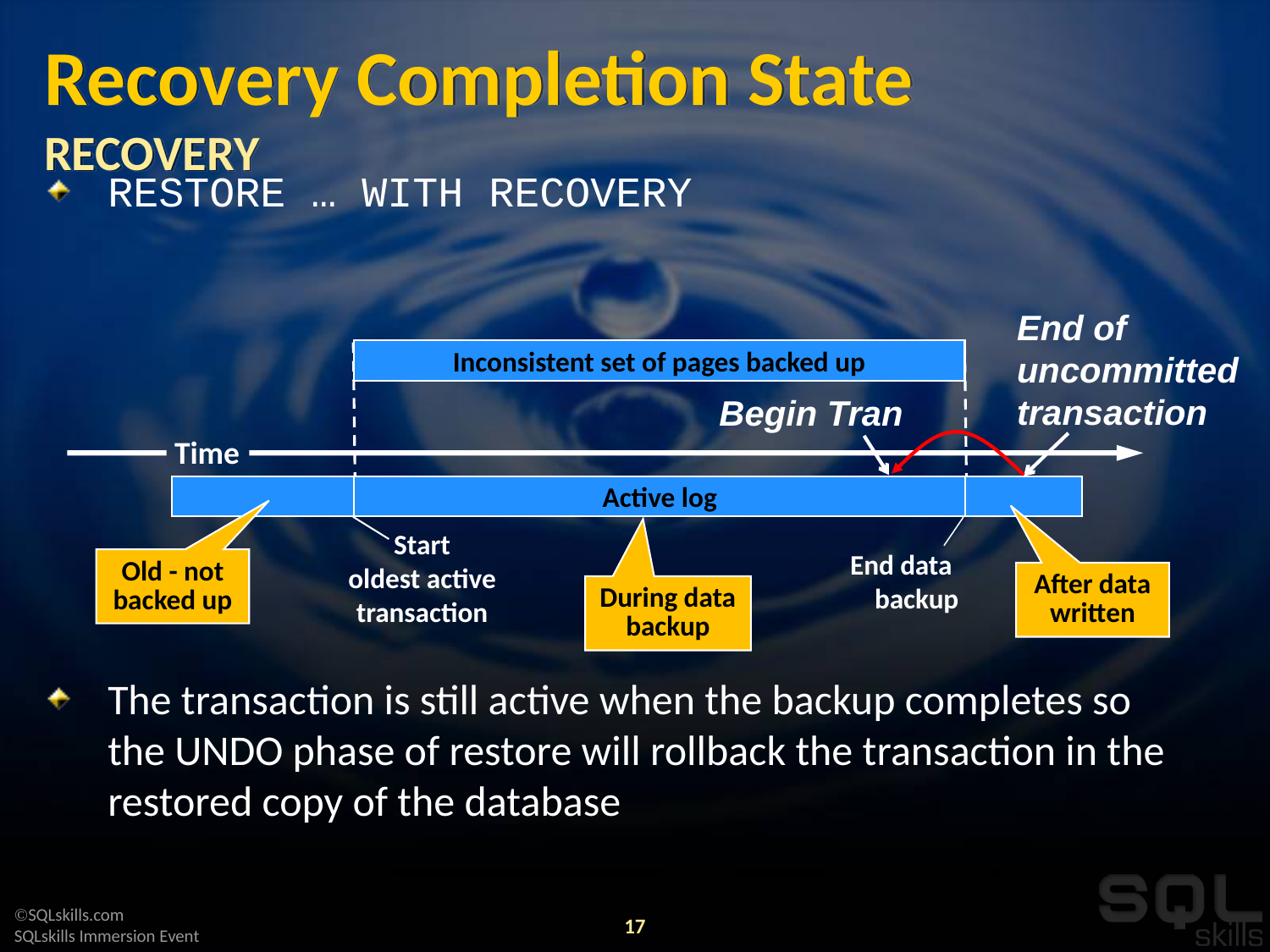

# Recovery Completion State RECOVERY
RESTORE … WITH RECOVERY

The transaction is still active when the backup completes so the UNDO phase of restore will rollback the transaction in the restored copy of the database
End of
uncommitted
transaction
Inconsistent set of pages backed up

Begin Tran
 Time

Active log

Start
oldest active transaction
End data  backup
Old - not
backed up
After data
written
During data
backup
17